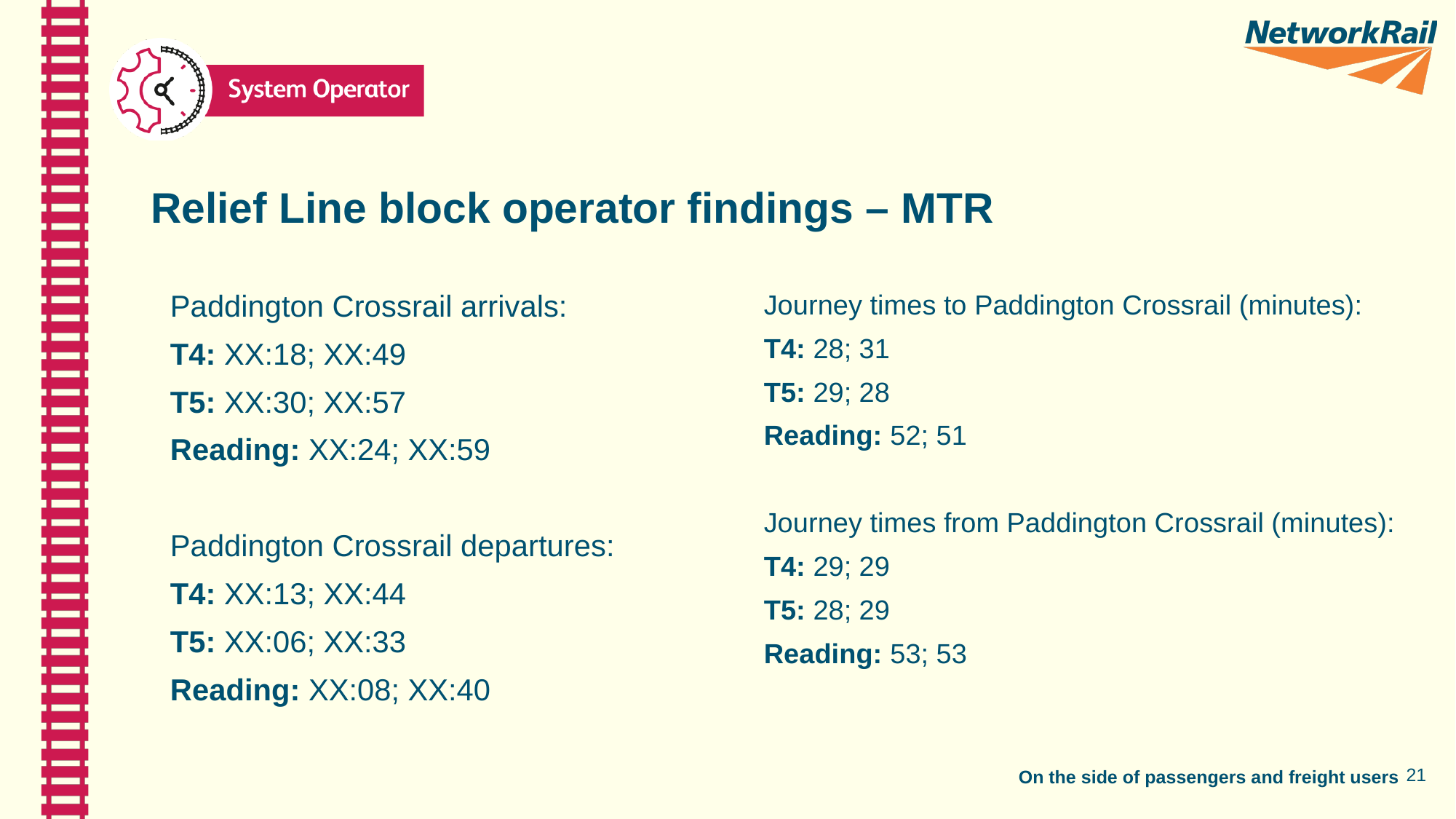

# Relief Line block operator findings – MTR
Paddington Crossrail arrivals:
T4: XX:18; XX:49
T5: XX:30; XX:57
Reading: XX:24; XX:59

Paddington Crossrail departures:
T4: XX:13; XX:44
T5: XX:06; XX:33
Reading: XX:08; XX:40

Journey times to Paddington Crossrail (minutes):
T4: 28; 31
T5: 29; 28
Reading: 52; 51

Journey times from Paddington Crossrail (minutes):
T4: 29; 29
T5: 28; 29
Reading: 53; 53